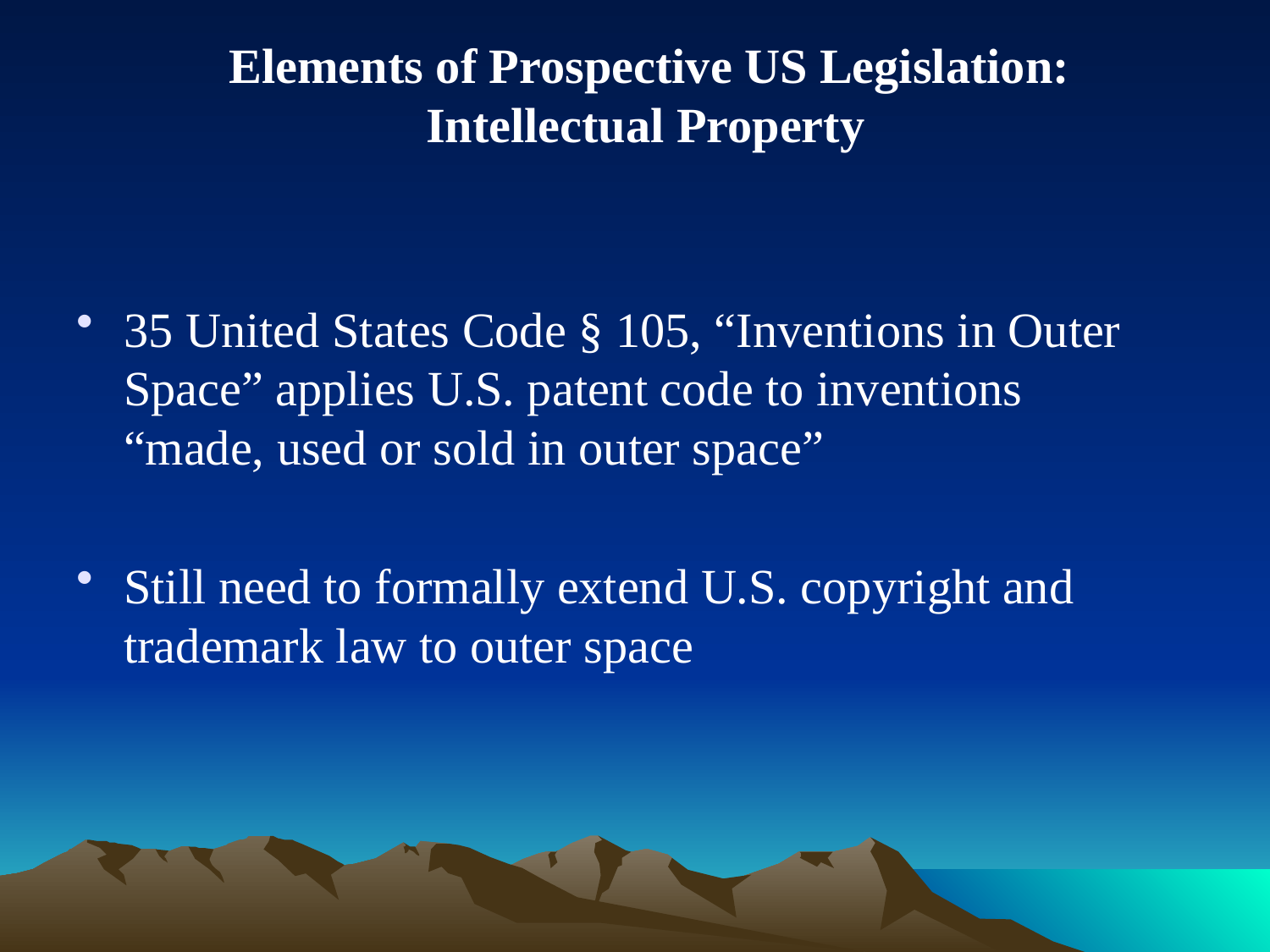

# Elements of Prospective US Legislation: Intellectual Property

35 United States Code § 105, “Inventions in Outer Space” applies U.S. patent code to inventions “made, used or sold in outer space”

Still need to formally extend U.S. copyright and trademark law to outer space